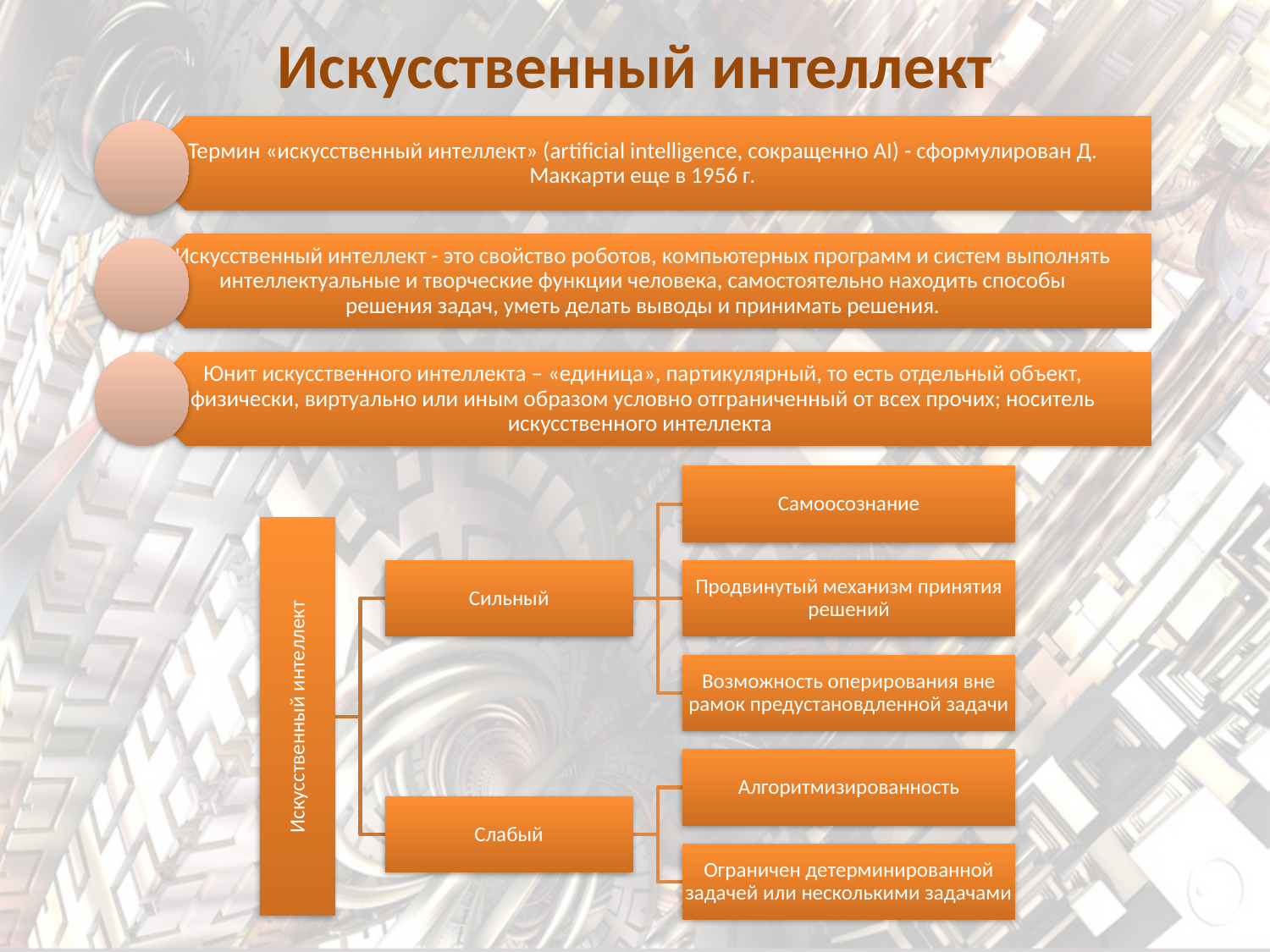

# Искусственный интеллект
Термин «искусственный интеллект» (artificial intelligence, сокращенно AI) - сформулирован Д. Маккарти еще в 1956 г.
Искусственный интеллект - это свойство роботов, компьютерных программ и систем выполнять интеллектуальные и творческие функции человека, самостоятельно находить способы решения задач, уметь делать выводы и принимать решения.
Юнит искусственного интеллекта – «единица», партикулярный, то есть отдельный объект, физически, виртуально или иным образом условно отграниченный от всех прочих; носитель искусственного интеллекта

Искусственный интеллект
Сильный
Самоосознание
Продвинутый механизм принятия решений
Возможность оперирования вне рамок предустановдленной задачи
Слабый
Алгоритмизированность
Ограничен детерминированной задачей или несколькими задачами